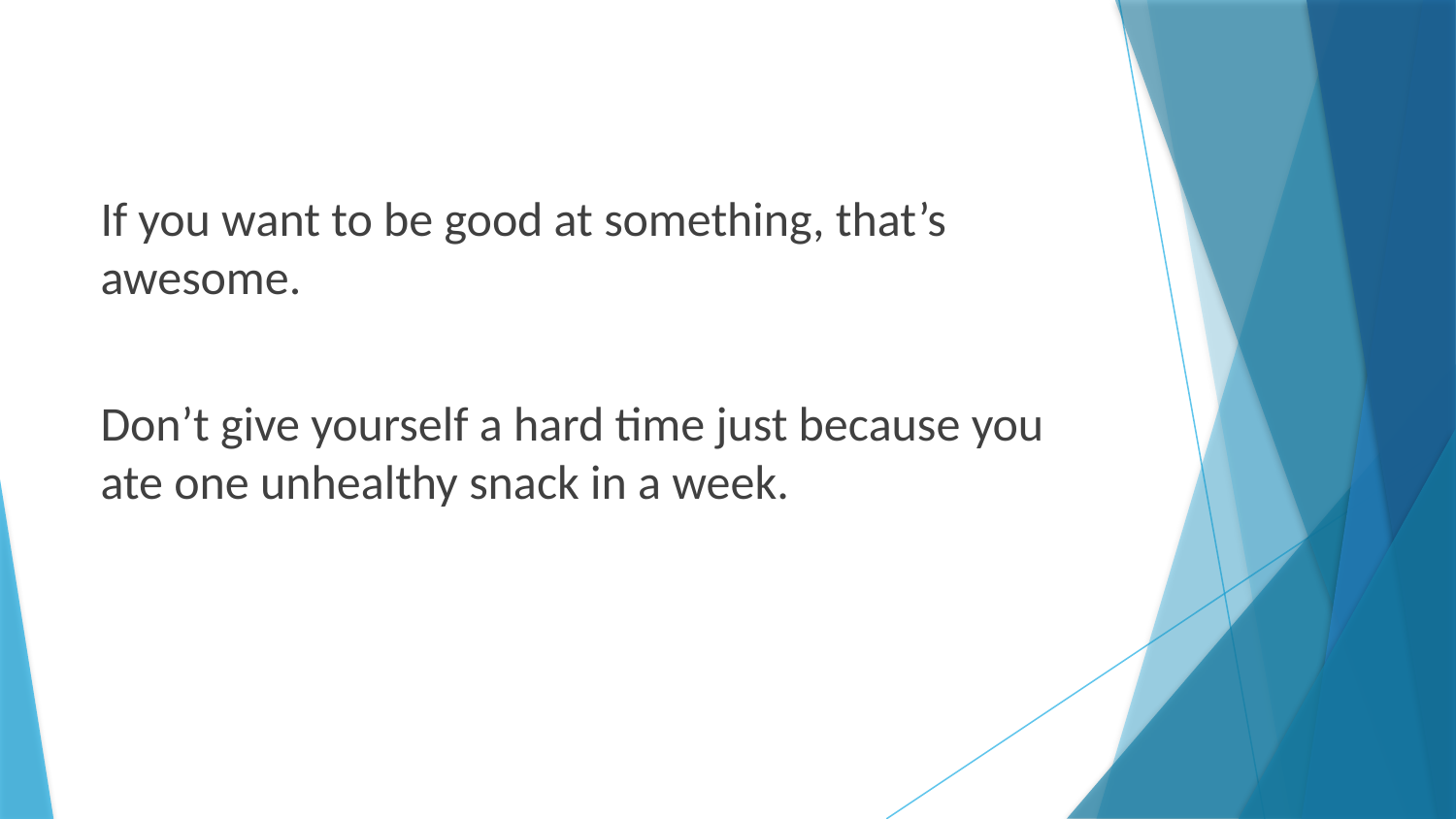

If you want to be good at something, that’s awesome.

Don’t give yourself a hard time just because you ate one unhealthy snack in a week.